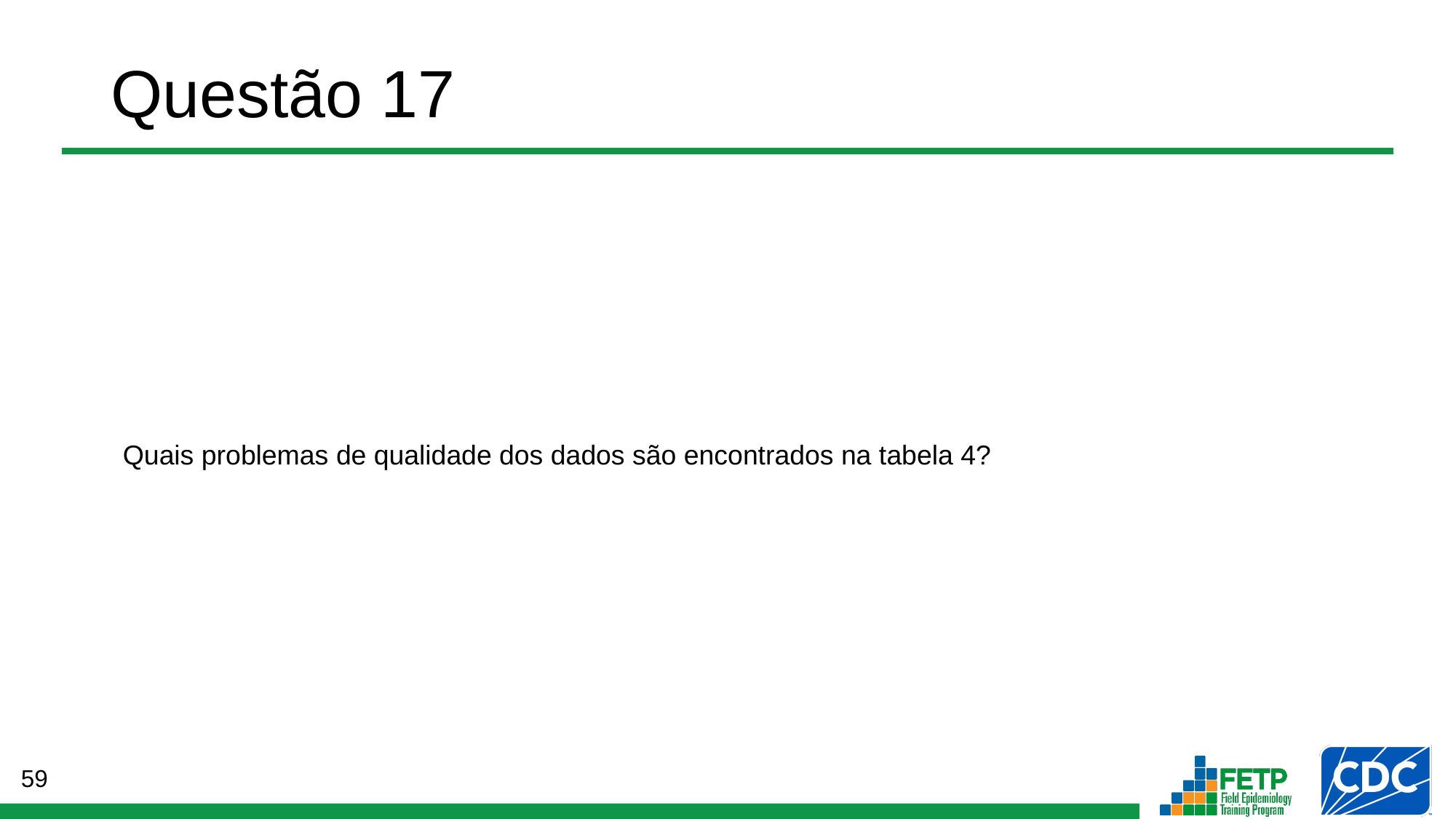

# Questão 17
Quais problemas de qualidade dos dados são encontrados na tabela 4?